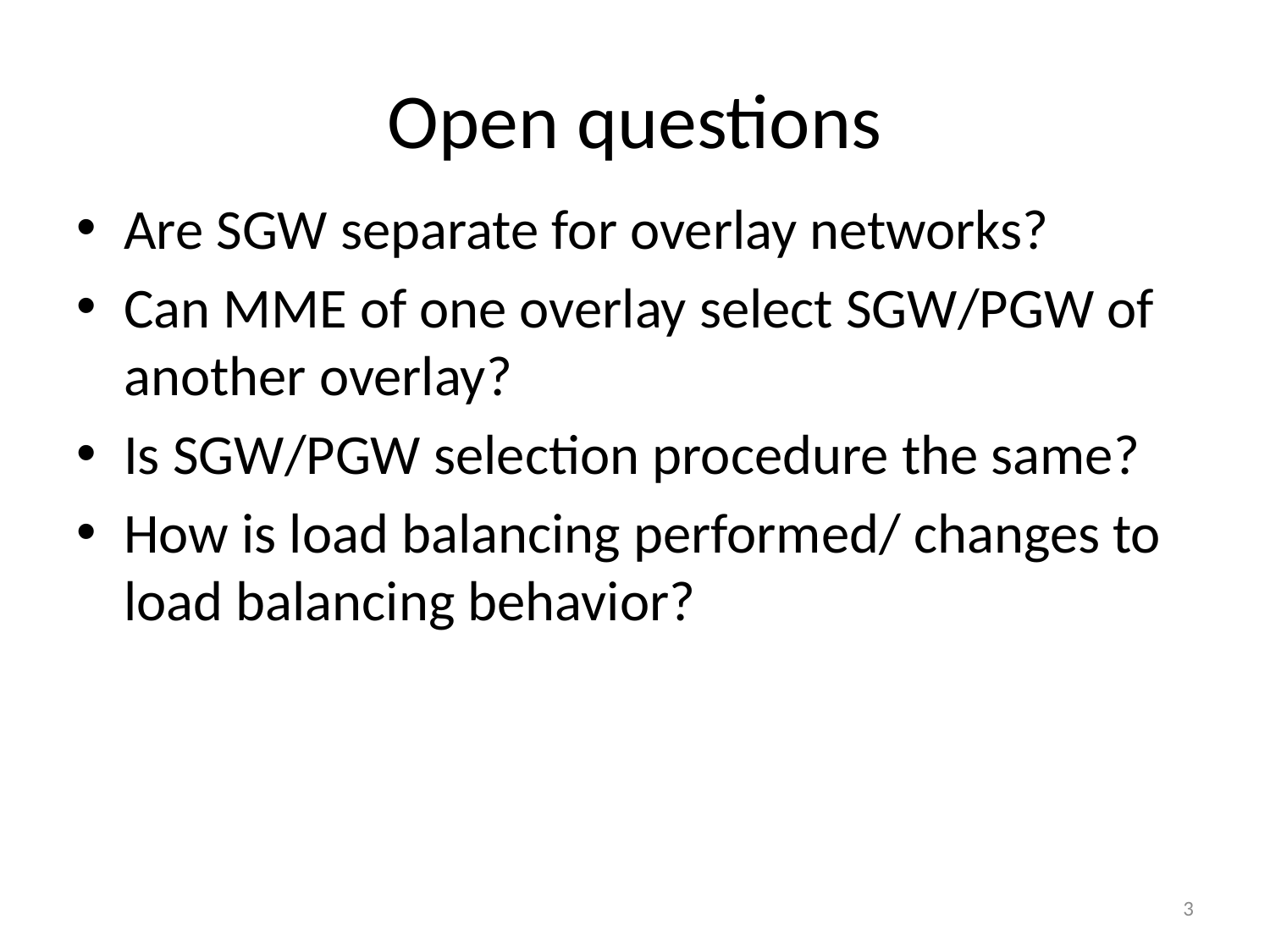

# Open questions
Are SGW separate for overlay networks?
Can MME of one overlay select SGW/PGW of another overlay?
Is SGW/PGW selection procedure the same?
How is load balancing performed/ changes to load balancing behavior?

3